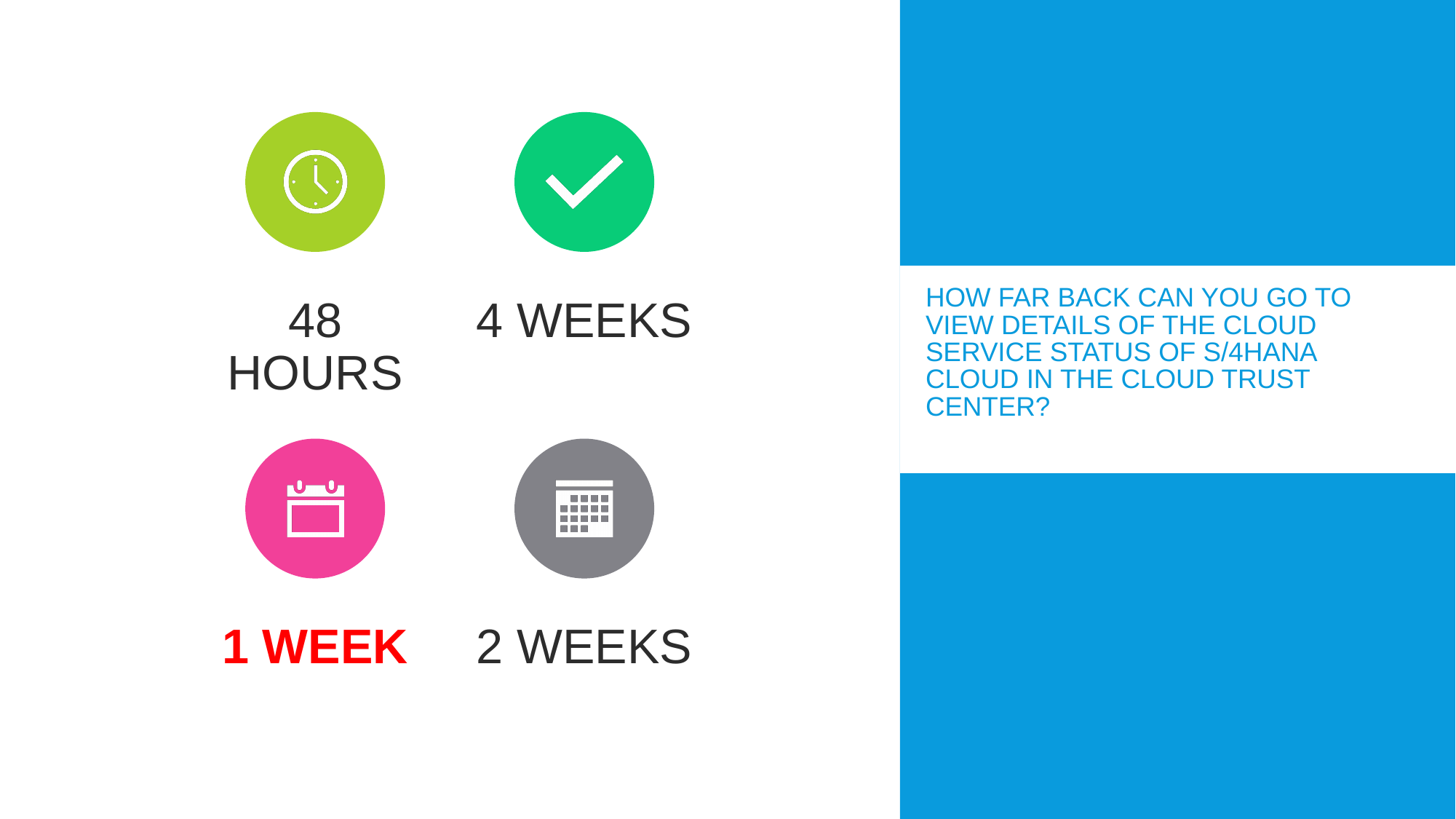

48 hours
4 weeks
1 week
2 weeks

# How far back can you go to view details of the cloud service status of S/4HANA Cloud in the Cloud Trust Center?